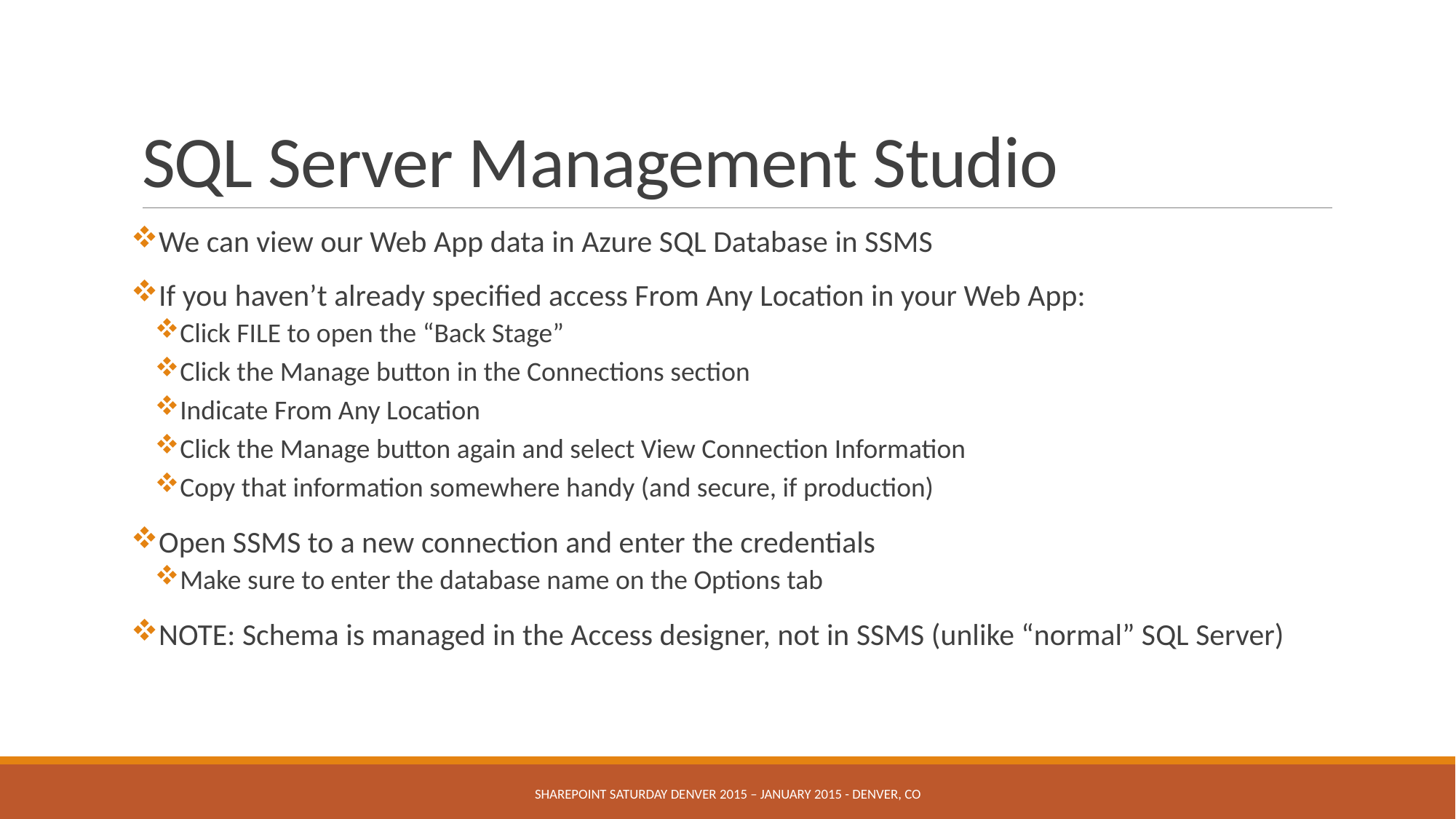

# SQL Server Management Studio
We can view our Web App data in Azure SQL Database in SSMS
If you haven’t already specified access From Any Location in your Web App:
Click FILE to open the “Back Stage”
Click the Manage button in the Connections section
Indicate From Any Location
Click the Manage button again and select View Connection Information
Copy that information somewhere handy (and secure, if production)
Open SSMS to a new connection and enter the credentials
Make sure to enter the database name on the Options tab
NOTE: Schema is managed in the Access designer, not in SSMS (unlike “normal” SQL Server)
SHAREPOINT SATURDAY DENVER 2015 – January 2015 - DENVER, CO